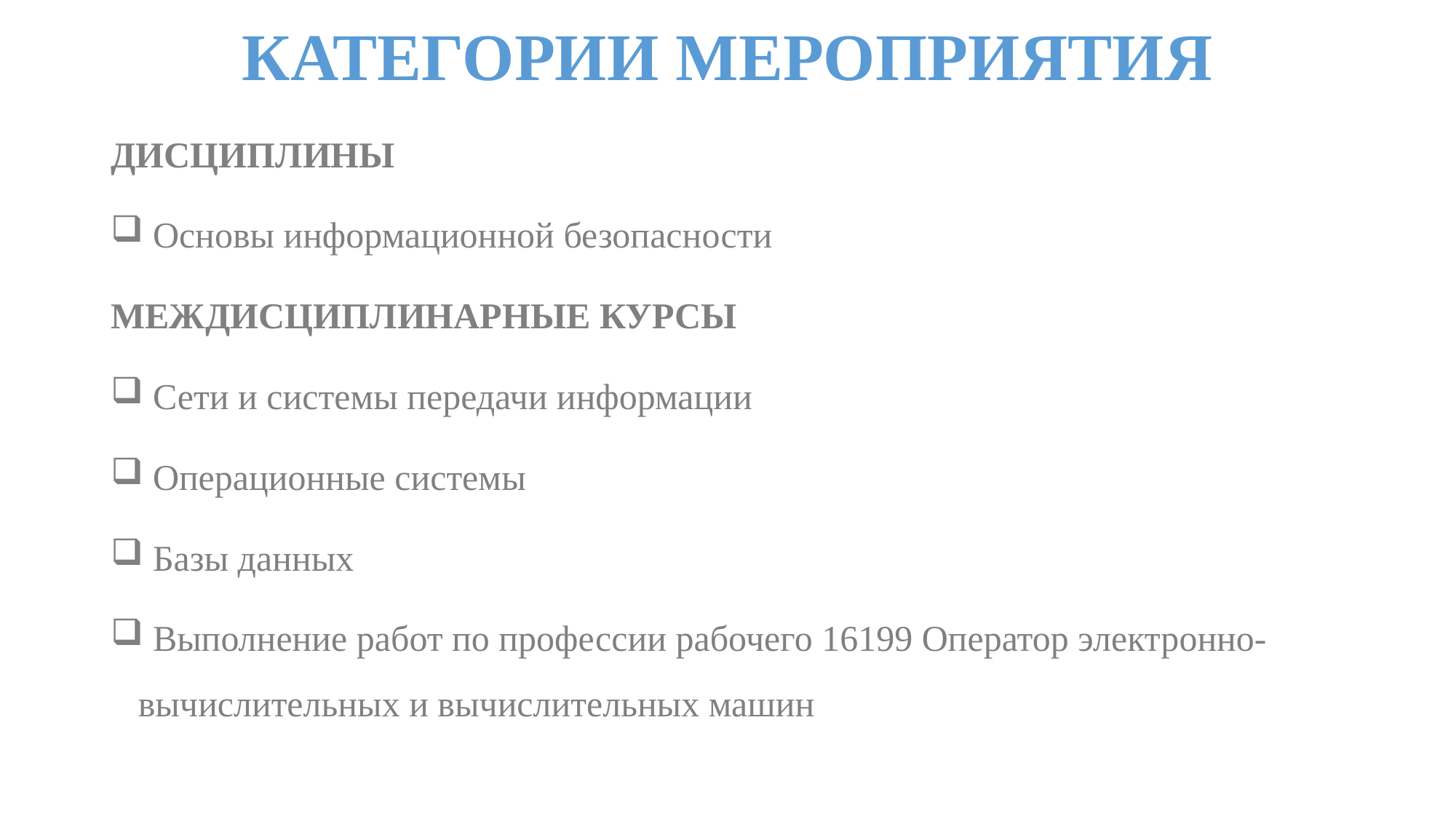

# КАТЕГОРИИ МЕРОПРИЯТИЯ
ДИСЦИПЛИНЫ
 Основы информационной безопасности
МЕЖДИСЦИПЛИНАРНЫЕ КУРСЫ
 Сети и системы передачи информации
 Операционные системы
 Базы данных
 Выполнение работ по профессии рабочего 16199 Оператор электронно-вычислительных и вычислительных машин